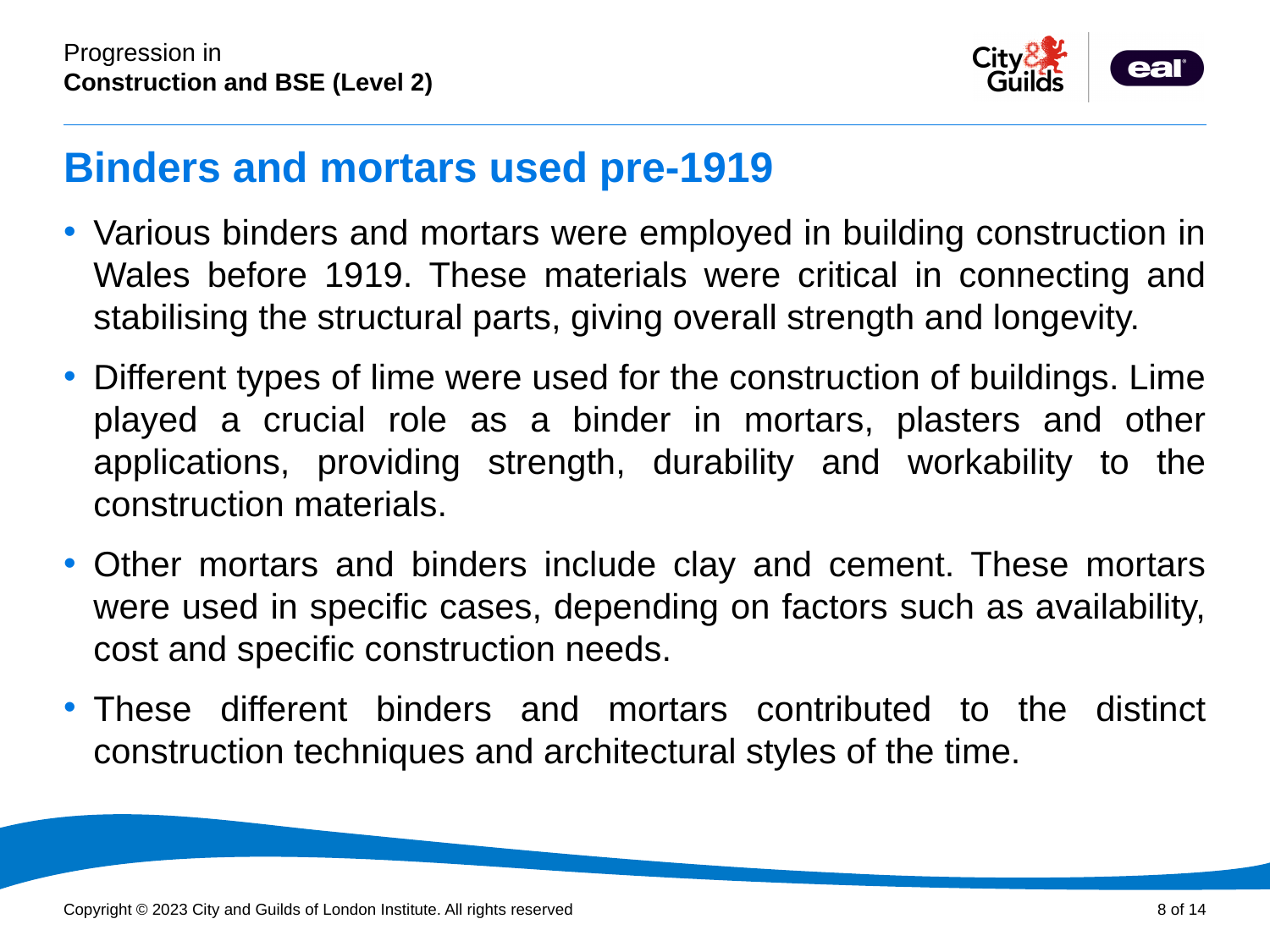

Binders and mortars used pre-1919
Various binders and mortars were employed in building construction in Wales before 1919. These materials were critical in connecting and stabilising the structural parts, giving overall strength and longevity.
Different types of lime were used for the construction of buildings. Lime played a crucial role as a binder in mortars, plasters and other applications, providing strength, durability and workability to the construction materials.
Other mortars and binders include clay and cement. These mortars were used in specific cases, depending on factors such as availability, cost and specific construction needs.
These different binders and mortars contributed to the distinct construction techniques and architectural styles of the time.